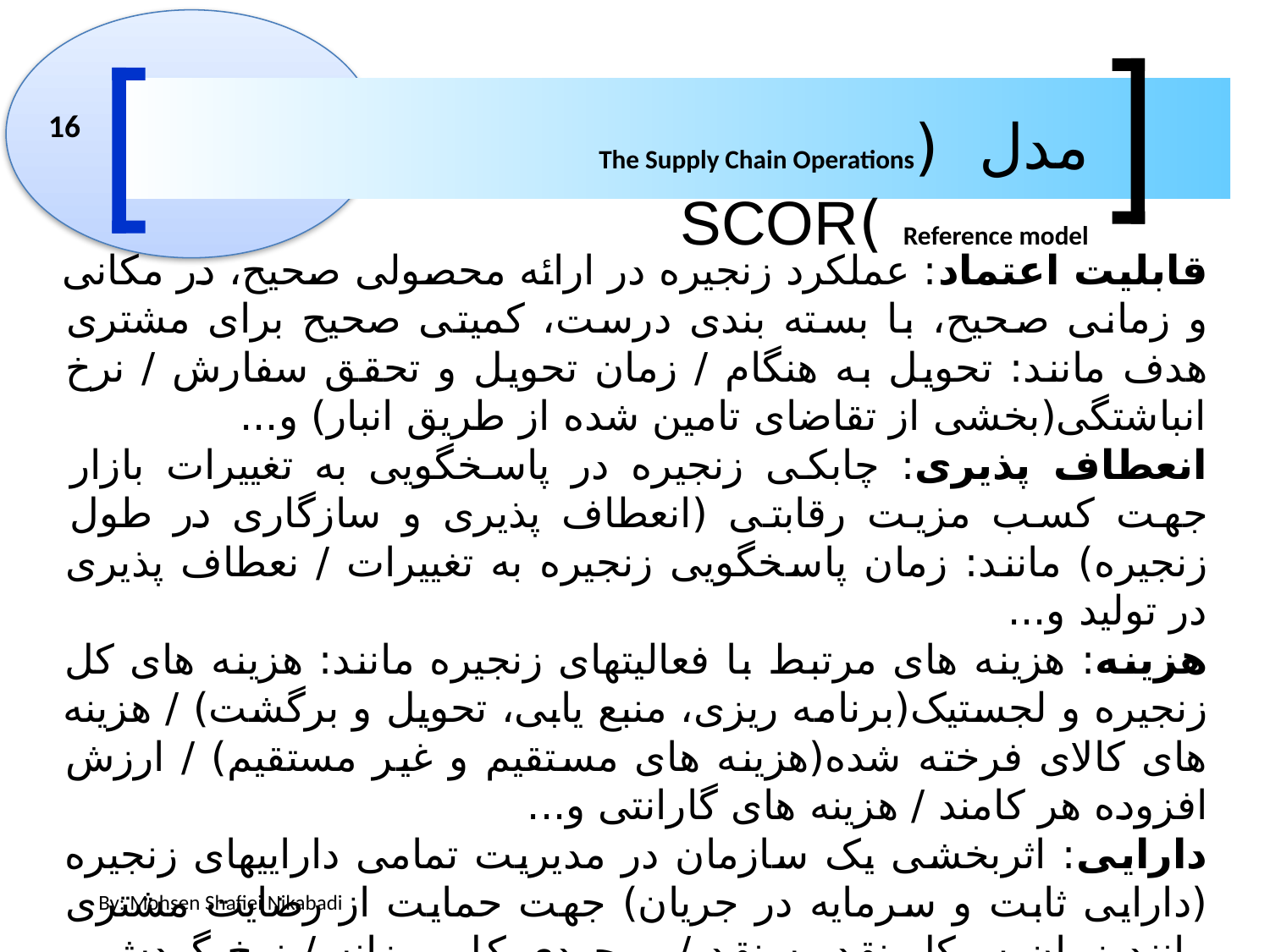

16
مدل  (The Supply Chain Operations Reference model )SCOR
قابلیت اعتماد: عملکرد زنجیره در ارائه محصولی صحیح، در مکانی و زمانی صحیح، با بسته بندی درست، کمیتی صحیح برای مشتری هدف مانند: تحویل به هنگام / زمان تحویل و تحقق سفارش / نرخ انباشتگی(بخشی از تقاضای تامین شده از طریق انبار) و...
انعطاف پذیری: چابکی زنجیره در پاسخگویی به تغییرات بازار جهت کسب مزیت رقابتی (انعطاف پذیری و سازگاری در طول زنجیره) مانند: زمان پاسخگویی زنجیره به تغییرات / نعطاف پذیری در تولید و...
هزینه: هزینه های مرتبط با فعالیتهای زنجیره مانند: هزینه های کل زنجیره و لجستیک(برنامه ریزی، منبع یابی، تحویل و برگشت) / هزینه های کالای فرخته شده(هزینه های مستقیم و غیر مستقیم) / ارزش افزوده هر کامند / هزینه های گارانتی و...
دارایی: اثربخشی یک سازمان در مدیریت تمامی داراییهای زنجیره (دارایی ثابت و سرمایه در جریان) جهت حمایت از رضایت مشتری مانند زمان سیکل نقد به نقد / موجودی کل روزانه / نرخ گردش و بازگشت داراییهای ثابت و سرمایه در جریان و...

By: Mohsen Shafiei Nikabadi